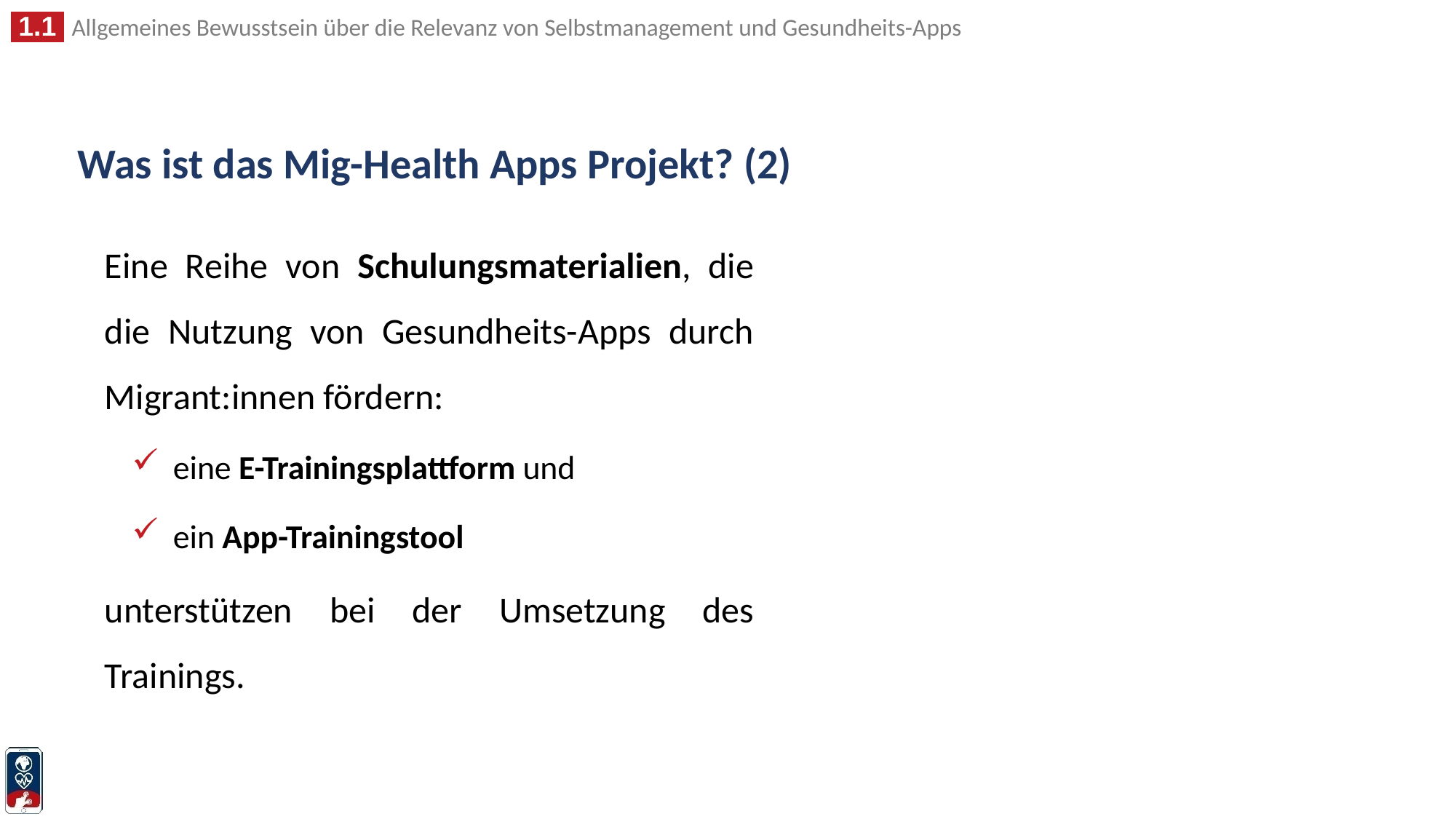

# Was ist das Mig-Health Apps Projekt? (2)
Eine Reihe von Schulungsmaterialien, die die Nutzung von Gesundheits-Apps durch Migrant:innen fördern:
eine E-Trainingsplattform und
ein App-Trainingstool
unterstützen bei der Umsetzung des Trainings.